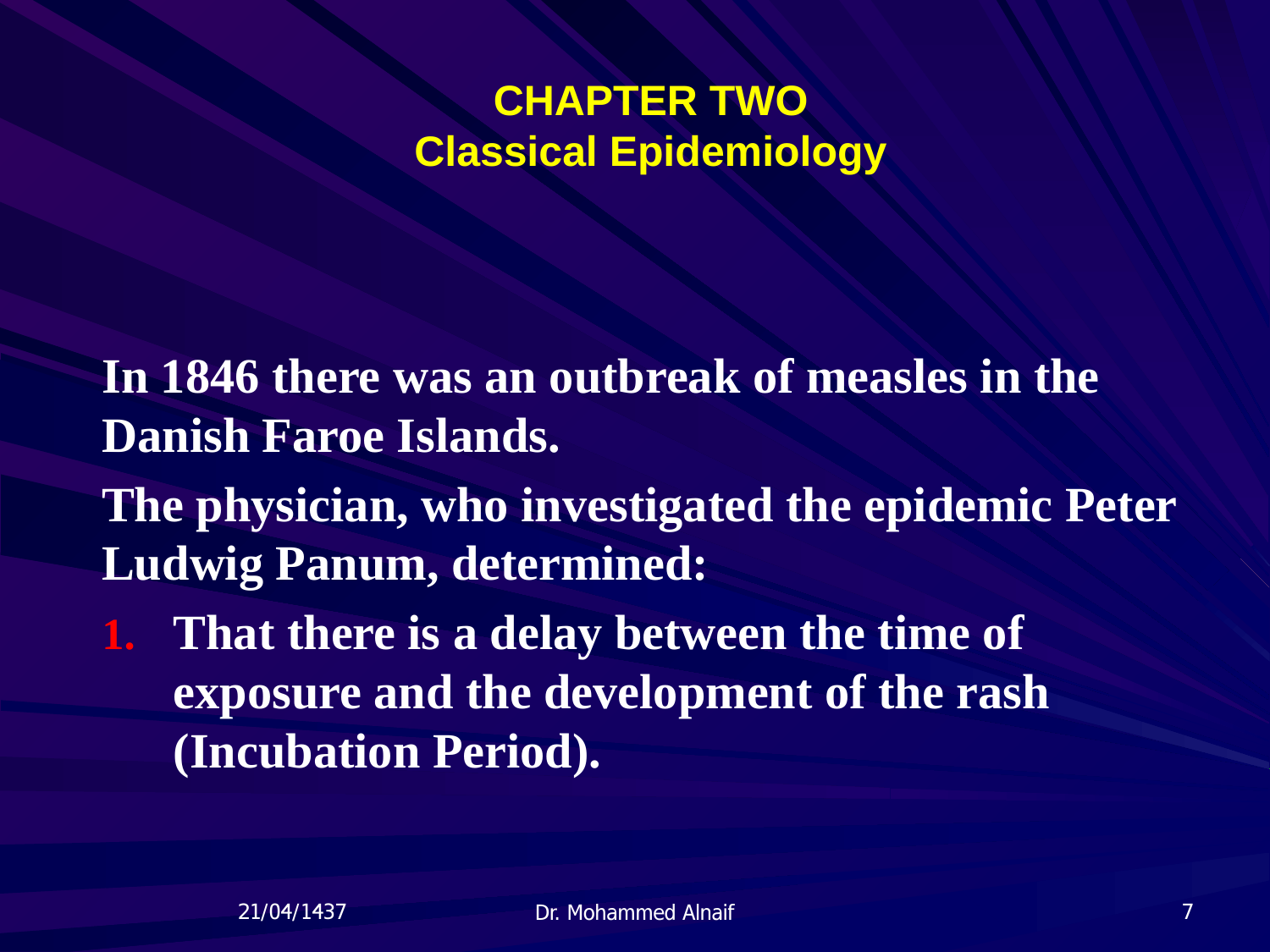

# CHAPTER TWO Classical Epidemiology
In 1846 there was an outbreak of measles in the Danish Faroe Islands.
The physician, who investigated the epidemic Peter Ludwig Panum, determined:
That there is a delay between the time of exposure and the development of the rash (Incubation Period).
21/04/1437
7
Dr. Mohammed Alnaif